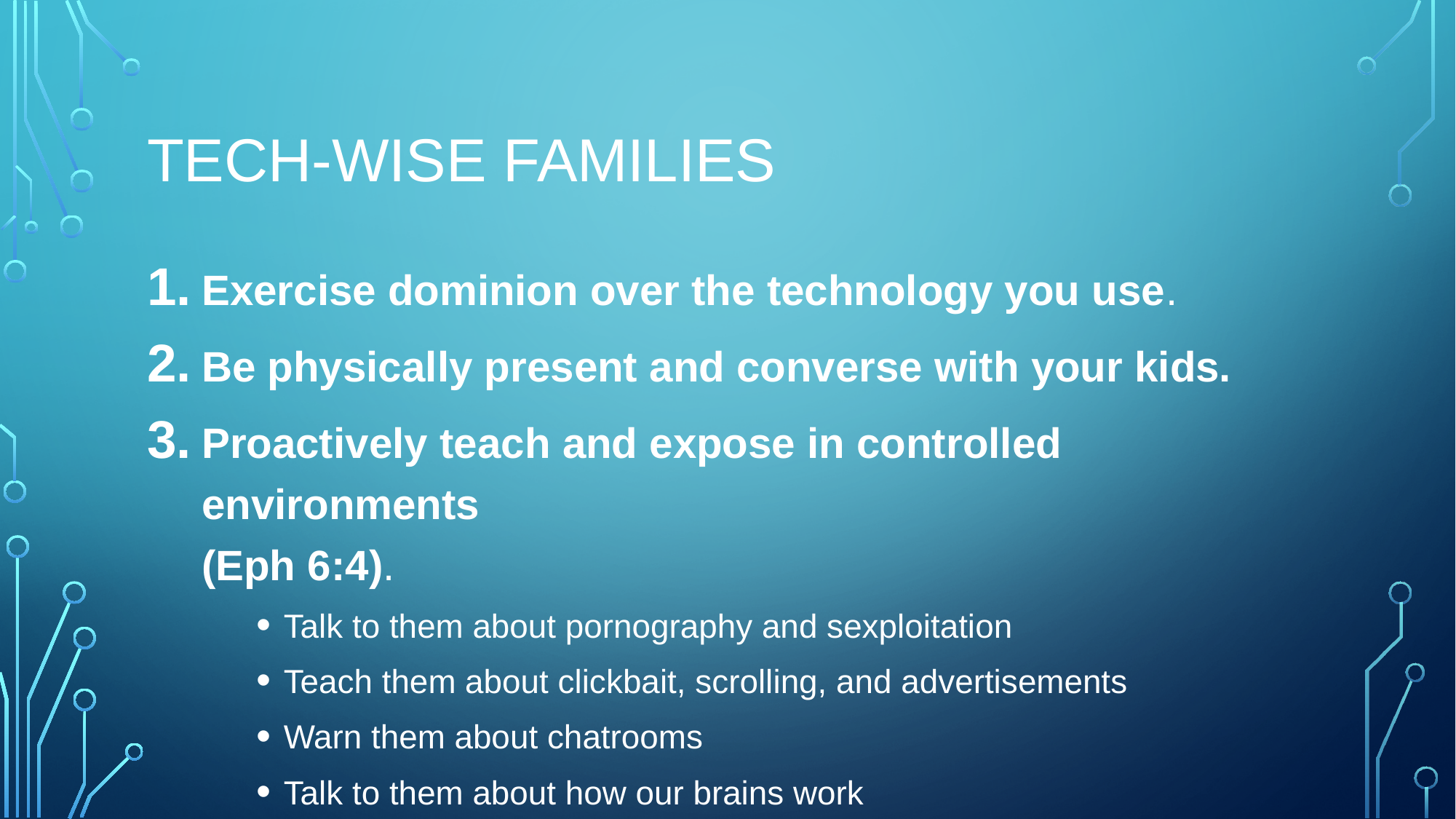

# Tech-wise families
Exercise dominion over the technology you use.
Be physically present and converse with your kids.
Proactively teach and expose in controlled environments
(Eph 6:4).
Talk to them about pornography and sexploitation
Teach them about clickbait, scrolling, and advertisements
Warn them about chatrooms
Talk to them about how our brains work